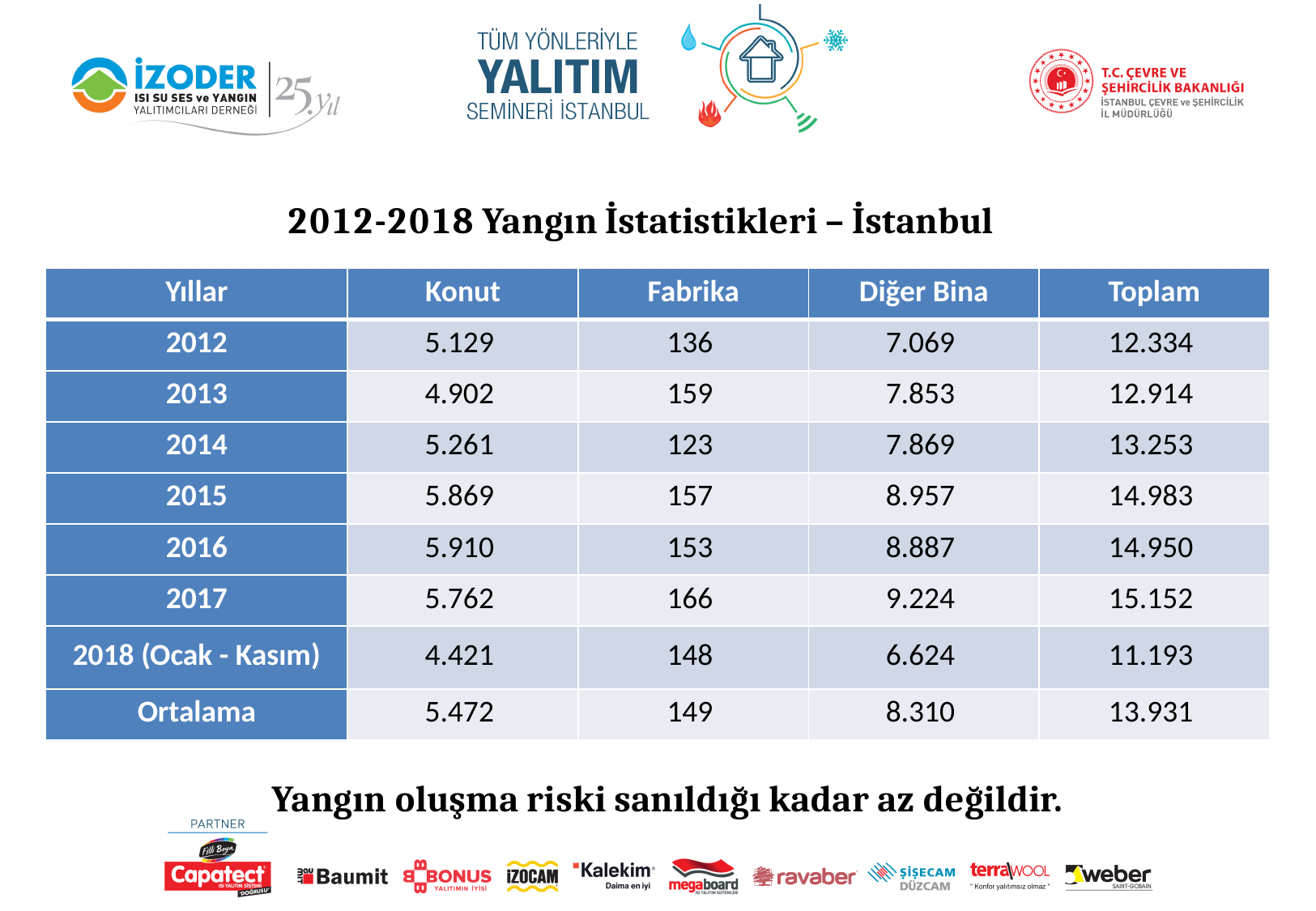

2012-2018 Yangın İstatistikleri – İstanbul
| Yıllar | Konut | Fabrika | Diğer Bina | Toplam |
| --- | --- | --- | --- | --- |
| 2012 | 5.129 | 136 | 7.069 | 12.334 |
| 2013 | 4.902 | 159 | 7.853 | 12.914 |
| 2014 | 5.261 | 123 | 7.869 | 13.253 |
| 2015 | 5.869 | 157 | 8.957 | 14.983 |
| 2016 | 5.910 | 153 | 8.887 | 14.950 |
| 2017 | 5.762 | 166 | 9.224 | 15.152 |
| 2018 (Ocak - Kasım) | 4.421 | 148 | 6.624 | 11.193 |
| Ortalama | 5.472 | 149 | 8.310 | 13.931 |
Yangın oluşma riski sanıldığı kadar az değildir.